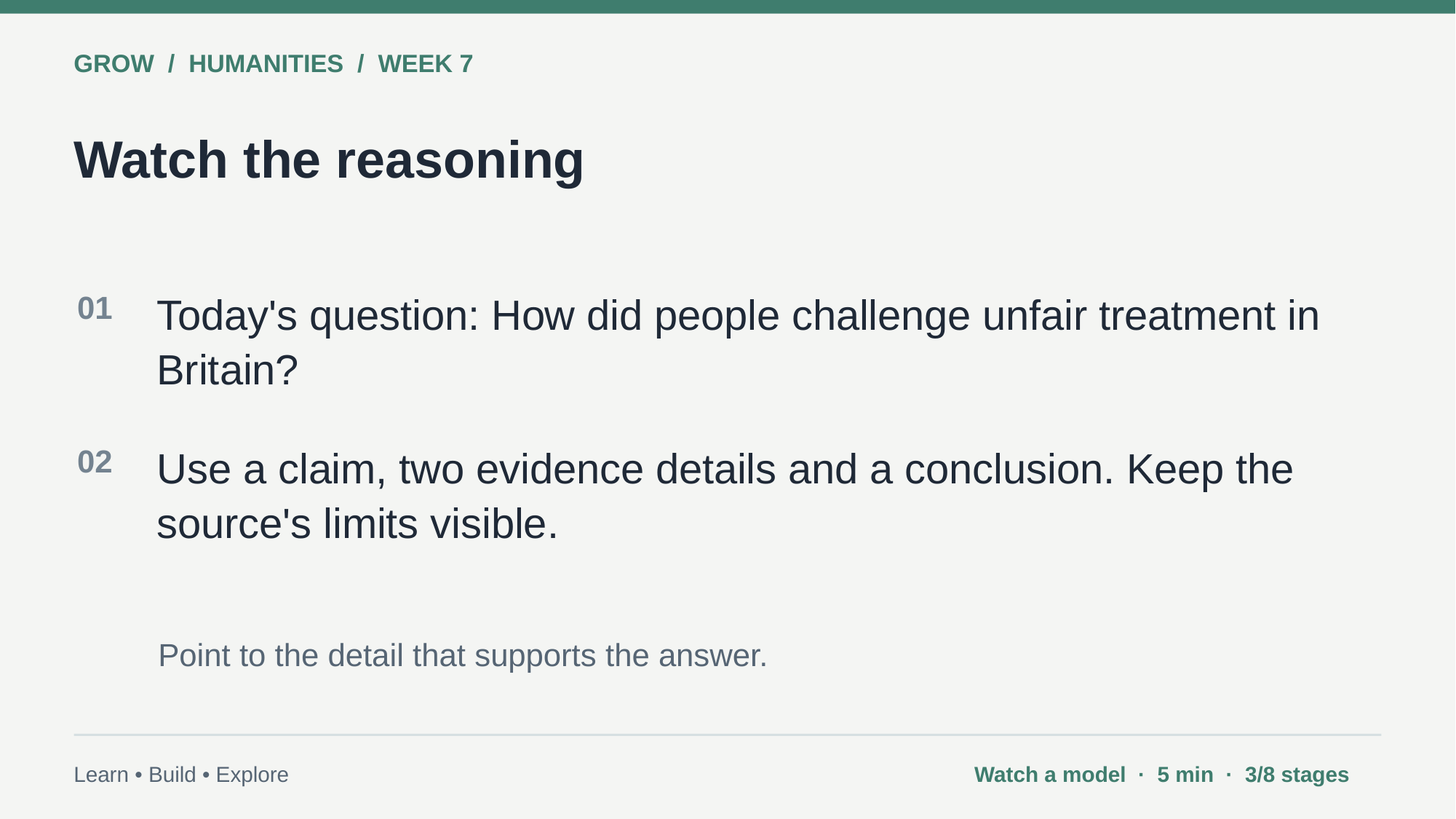

GROW  /  HUMANITIES  /  WEEK 7
Watch the reasoning
01
Today's question: How did people challenge unfair treatment in Britain?
02
Use a claim, two evidence details and a conclusion. Keep the source's limits visible.
Point to the detail that supports the answer.

Learn • Build • Explore
Watch a model  ·  5 min  ·  3/8 stages